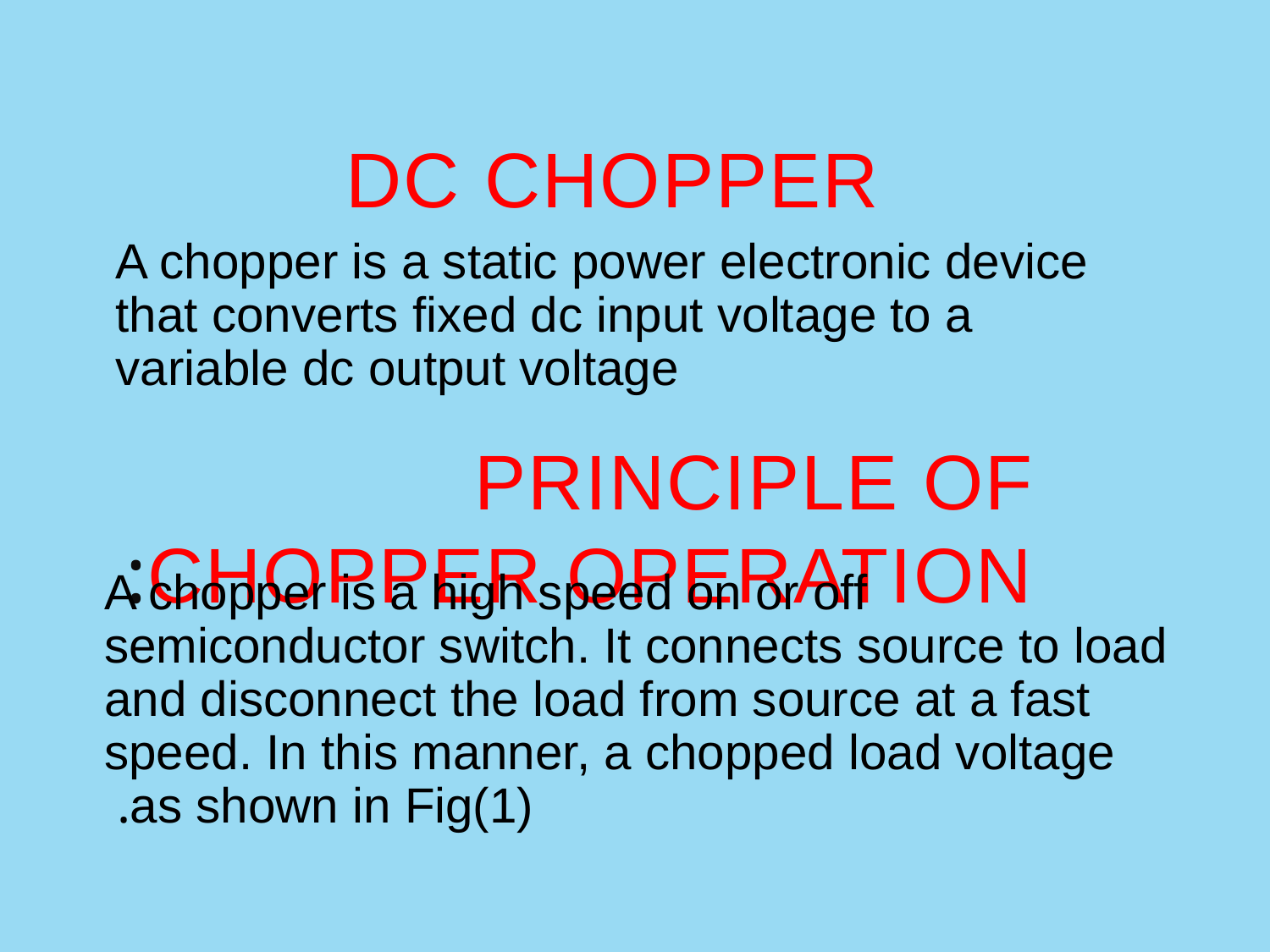

# DC CHOPPER
A chopper is a static power electronic device that converts fixed dc input voltage to a variable dc output voltage
PRINCIPLE OF CHOPPER OPERATION:
 A chopper is a high speed on or off semiconductor switch. It connects source to load and disconnect the load from source at a fast speed. In this manner, a chopped load voltage as shown in Fig(1).